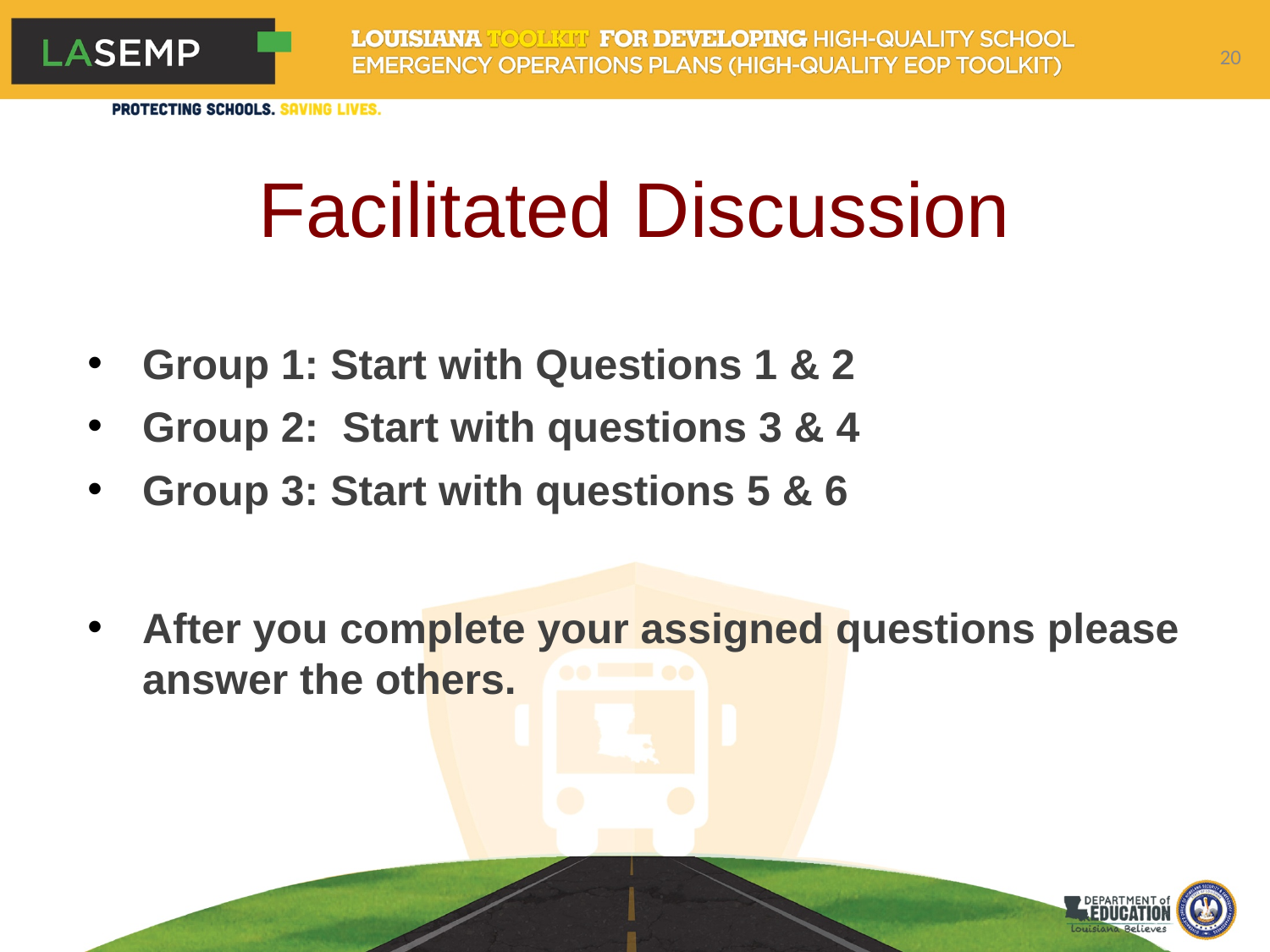

20
# Facilitated Discussion
Group 1: Start with Questions 1 & 2
Group 2:  Start with questions 3 & 4
Group 3: Start with questions 5 & 6

After you complete your assigned questions please answer the others.